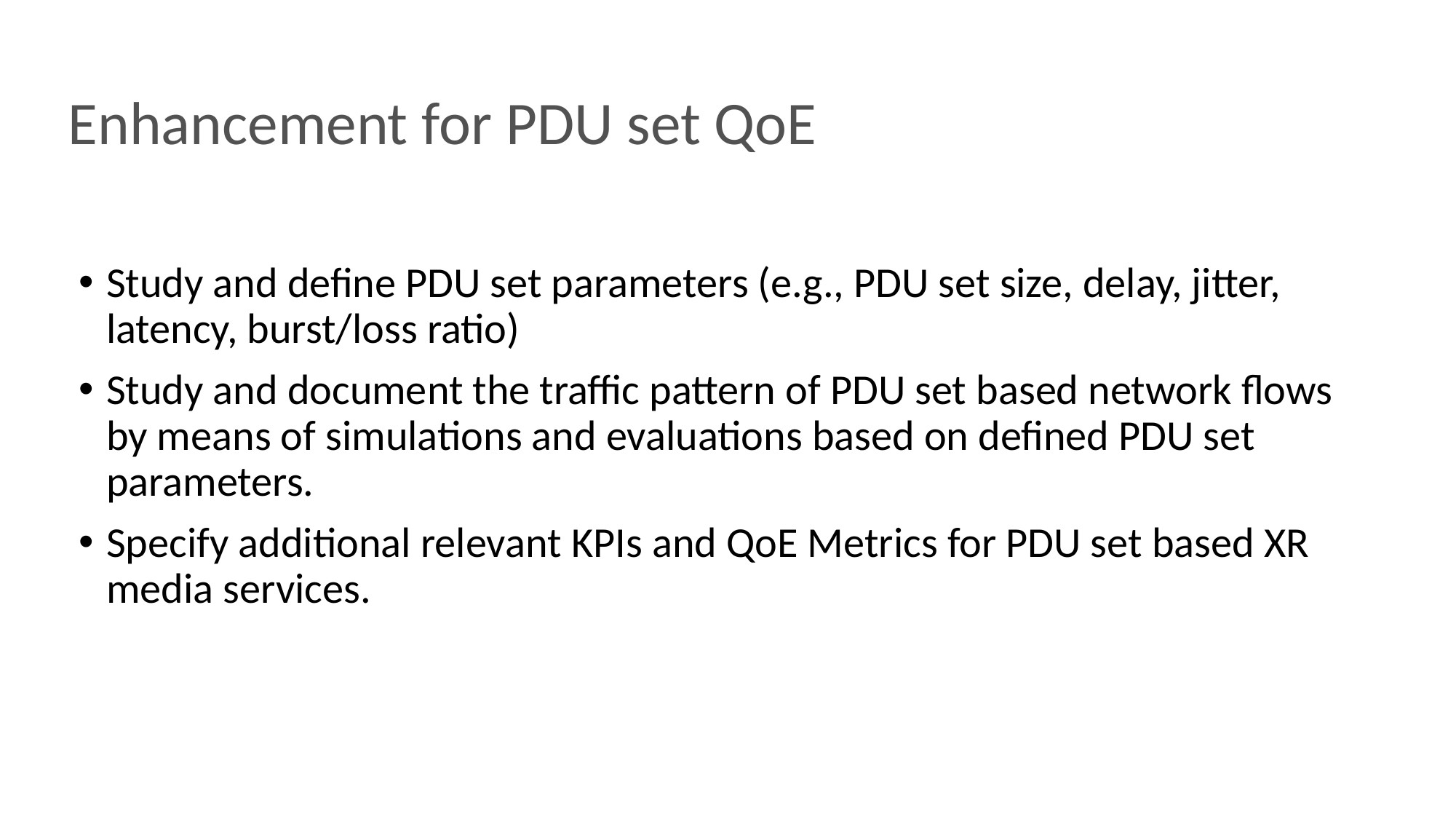

# Enhancement for PDU set QoE
Study and define PDU set parameters (e.g., PDU set size, delay, jitter, latency, burst/loss ratio)
Study and document the traffic pattern of PDU set based network flows by means of simulations and evaluations based on defined PDU set parameters.
Specify additional relevant KPIs and QoE Metrics for PDU set based XR media services.